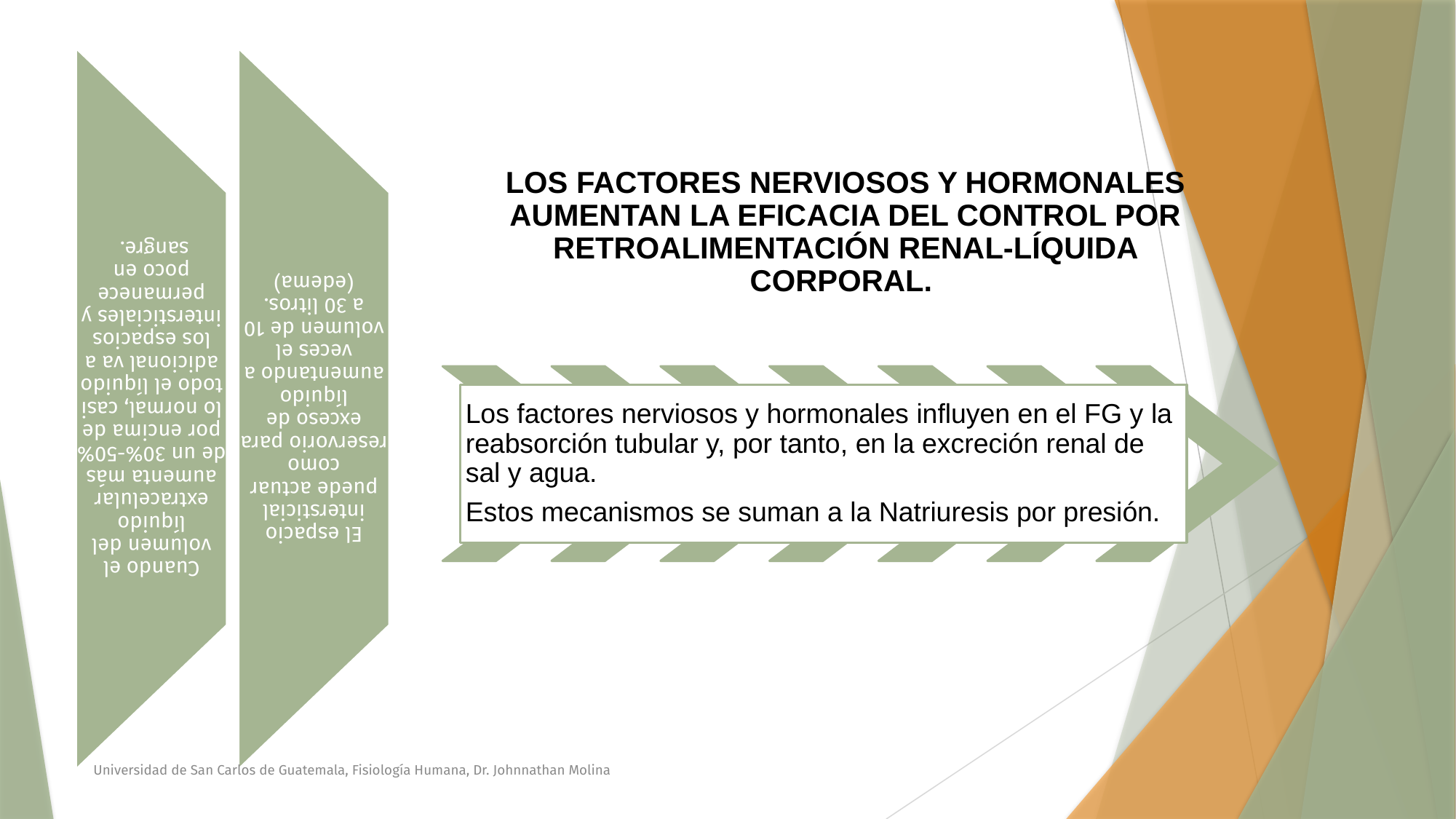

Cuando el volumen del líquido extracelular aumenta más de un 30%-50% por encima de lo normal, casi todo el líquido adicional va a los espacios intersticiales y permanece poco en sangre.
El espacio intersticial puede actuar como reservorio para exceso de líquido aumentando a veces el volumen de 10 a 30 litros. (edema)
LOS FACTORES NERVIOSOS Y HORMONALES AUMENTAN LA EFICACIA DEL CONTROL POR RETROALIMENTACIÓN RENAL-LÍQUIDA CORPORAL.
Los factores nerviosos y hormonales influyen en el FG y la reabsorción tubular y, por tanto, en la excreción renal de sal y agua.
Estos mecanismos se suman a la Natriuresis por presión.
Universidad de San Carlos de Guatemala, Fisiología Humana, Dr. Johnnathan Molina